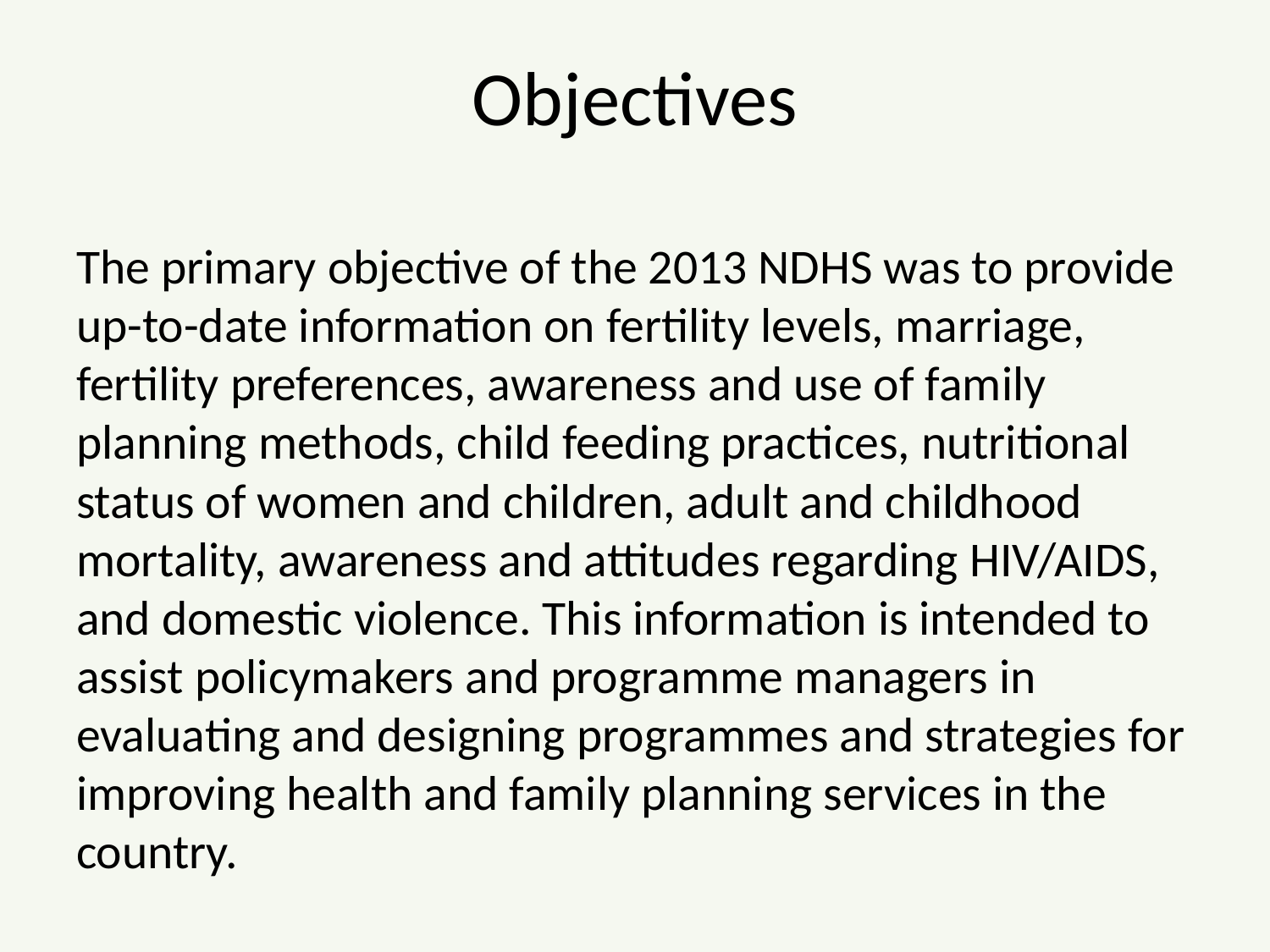

Objectives
The primary objective of the 2013 NDHS was to provide up-to-date information on fertility levels, marriage, fertility preferences, awareness and use of family planning methods, child feeding practices, nutritional status of women and children, adult and childhood mortality, awareness and attitudes regarding HIV/AIDS, and domestic violence. This information is intended to assist policymakers and programme managers in evaluating and designing programmes and strategies for improving health and family planning services in the country.